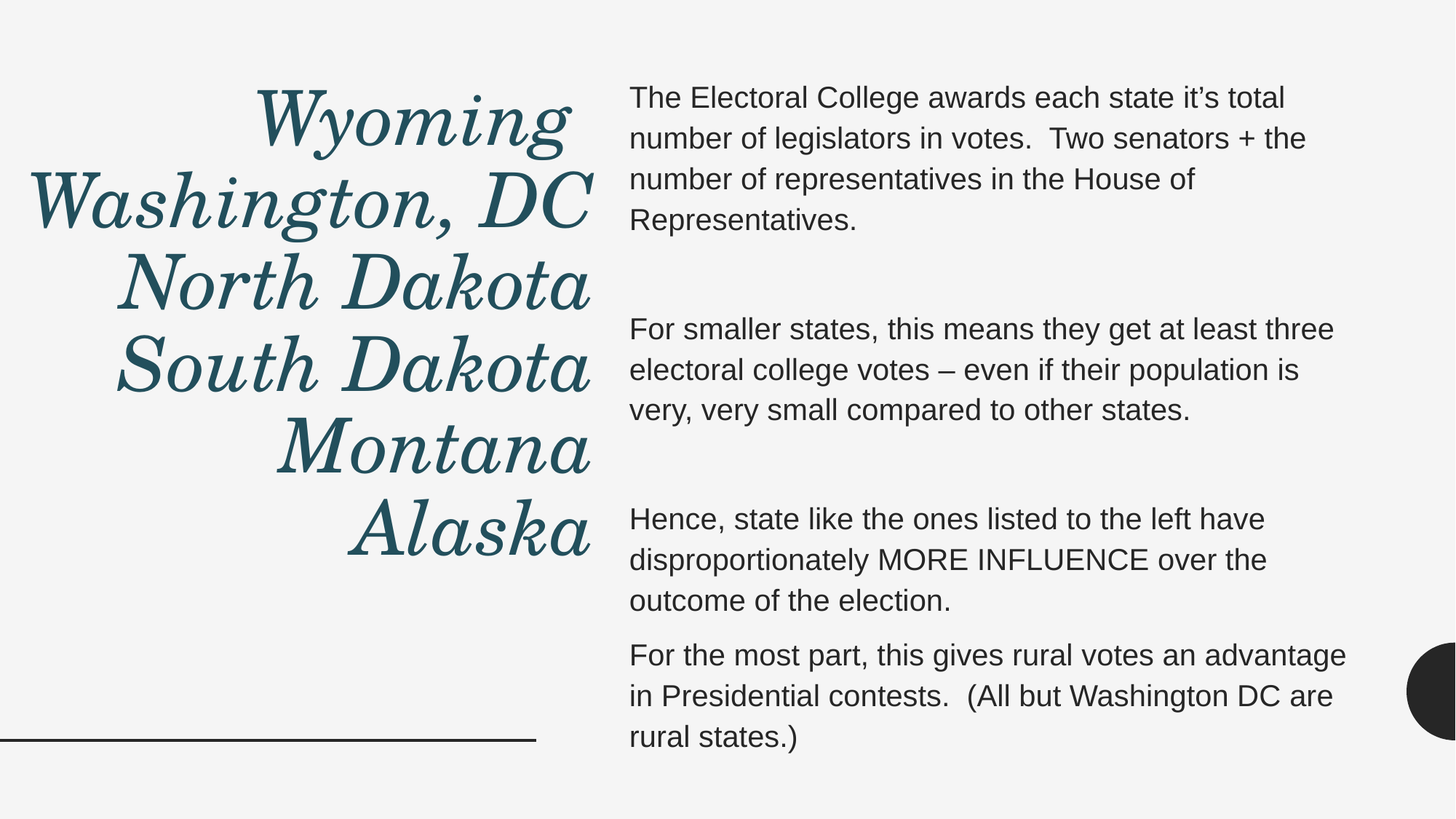

The Electoral College awards each state it’s total number of legislators in votes.  Two senators + the number of representatives in the House of Representatives.

For smaller states, this means they get at least three electoral college votes – even if their population is very, very small compared to other states.

Hence, state like the ones listed to the left have disproportionately MORE INFLUENCE over the outcome of the election.
For the most part, this gives rural votes an advantage in Presidential contests.  (All but Washington DC are rural states.)
# Wyoming Washington, DC North Dakota South Dakota Montana Alaska